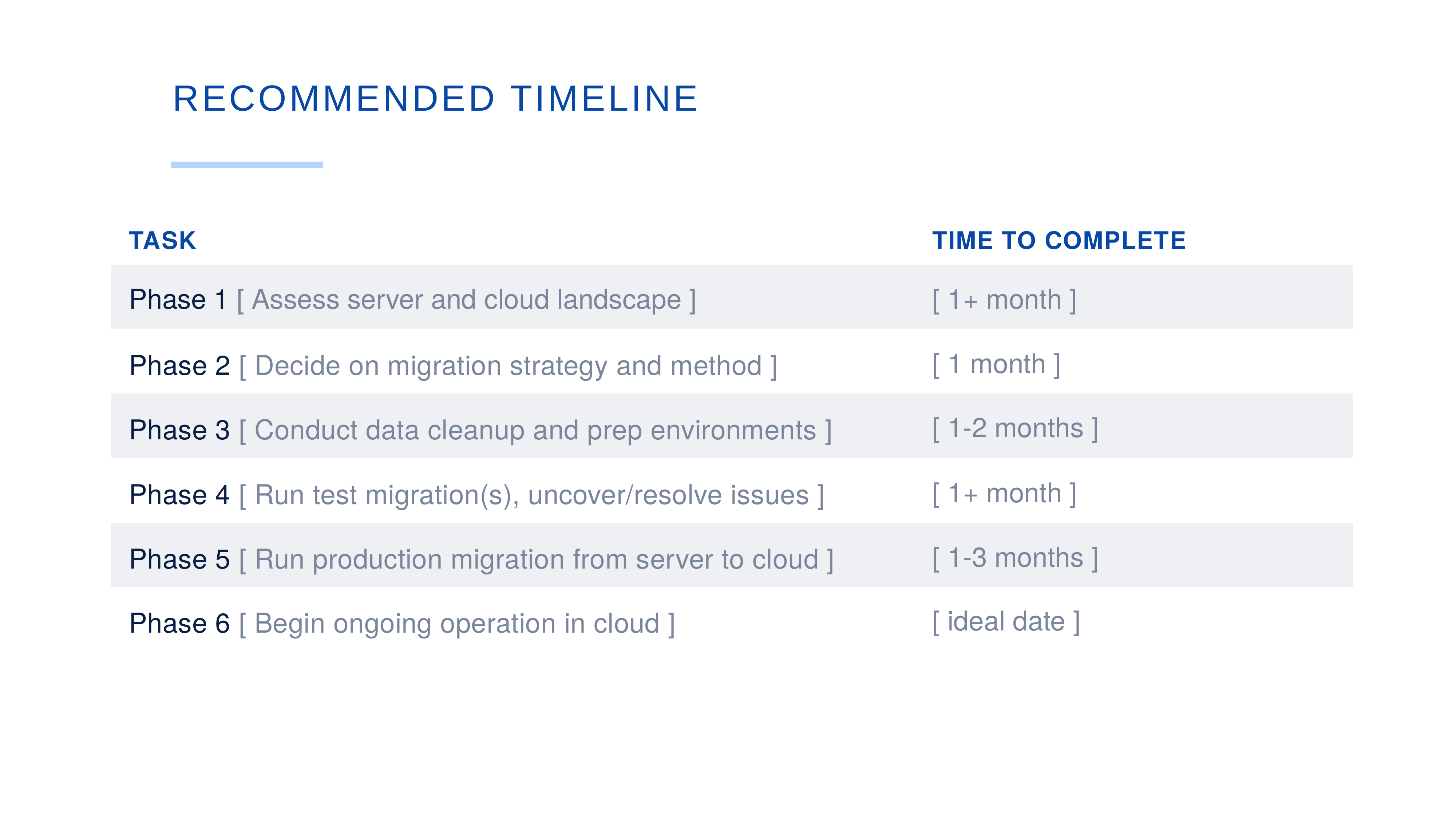

recommended timeline

| Task | Time to complete |
| --- | --- |
| Phase 1 [ Assess server and cloud landscape ] | [ 1+ month ] |
| Phase 2 [ Decide on migration strategy and method ] | [ 1 month ] |
| Phase 3 [ Conduct data cleanup and prep environments ] | [ 1-2 months ] |
| Phase 4 [ Run test migration(s), uncover/resolve issues ] | [ 1+ month ] |
| Phase 5 [ Run production migration from server to cloud ] | [ 1-3 months ] |
| Phase 6 [ Begin ongoing operation in cloud ] | [ ideal date ] |